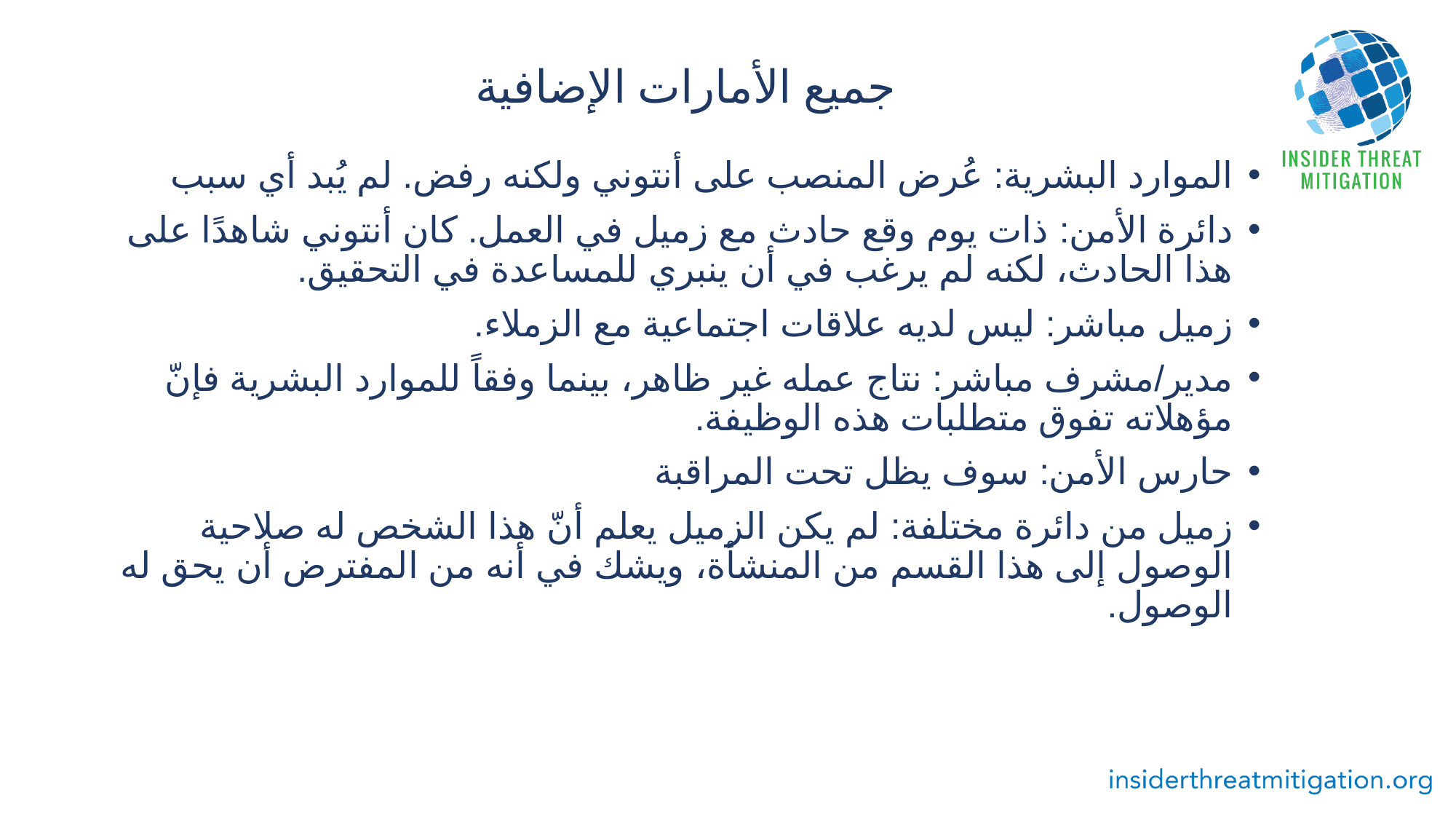

# جميع الأمارات الإضافية
الموارد البشرية: عُرض المنصب على أنتوني ولكنه رفض. لم يُبد أي سبب
دائرة الأمن: ذات يوم وقع حادث مع زميل في العمل. كان أنتوني شاهدًا على هذا الحادث، لكنه لم يرغب في أن ينبري للمساعدة في التحقيق.
زميل مباشر: ليس لديه علاقات اجتماعية مع الزملاء.
مدير/مشرف مباشر: نتاج عمله غير ظاهر، بينما وفقاً للموارد البشرية فإنّ مؤهلاته تفوق متطلبات هذه الوظيفة.
حارس الأمن: سوف يظل تحت المراقبة
زميل من دائرة مختلفة: لم يكن الزميل يعلم أنّ هذا الشخص له صلاحية الوصول إلى هذا القسم من المنشأة، ويشك في أنه من المفترض أن يحق له الوصول.